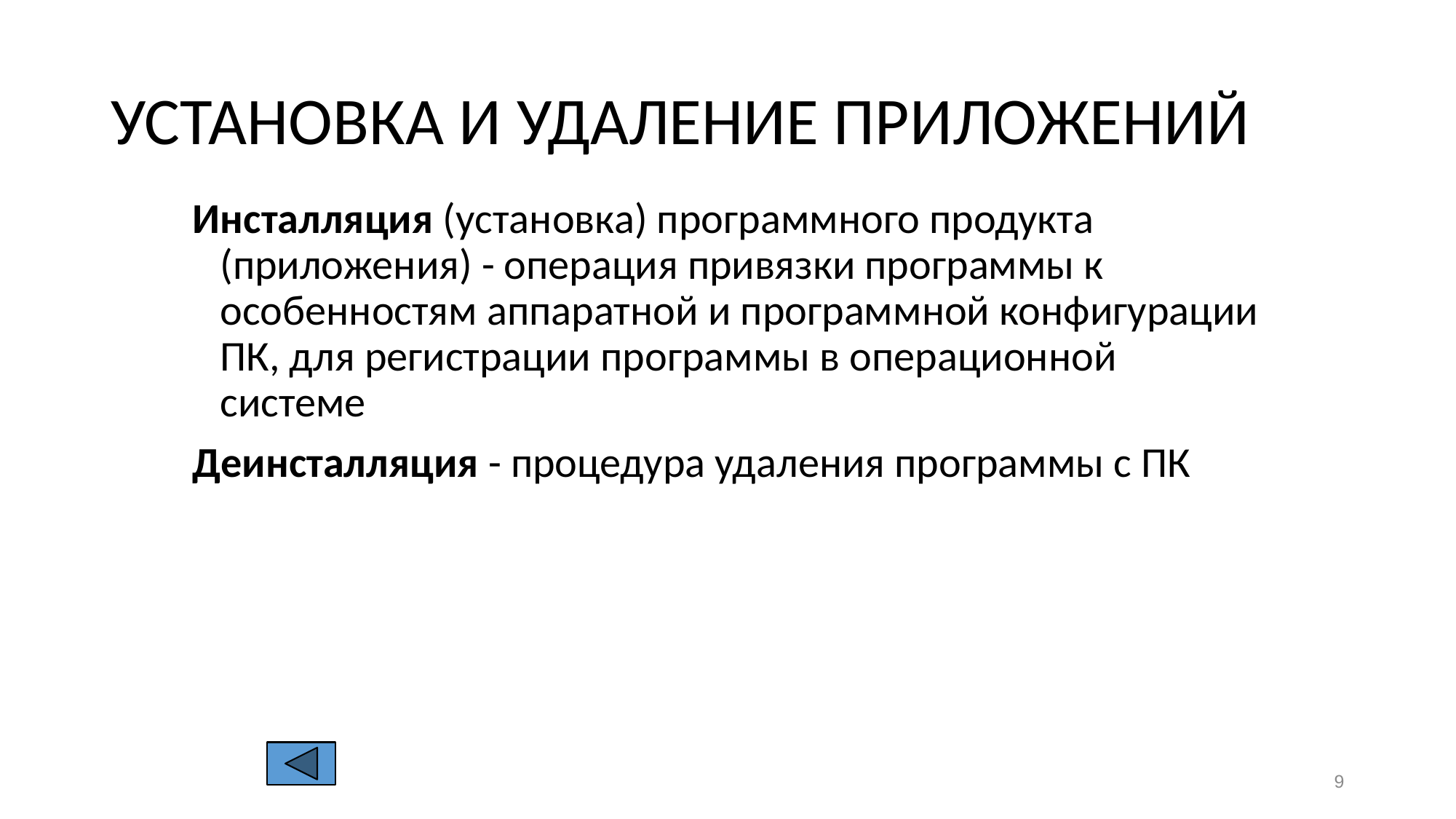

# УСТАНОВКА И УДАЛЕНИЕ ПРИЛОЖЕНИЙ
Инсталляция (установка) программного продукта (приложения) - операция привязки программы к особенностям аппаратной и программной конфигурации ПК, для регистрации программы в операционной системе
Деинсталляция - процедура удаления программы с ПК

9